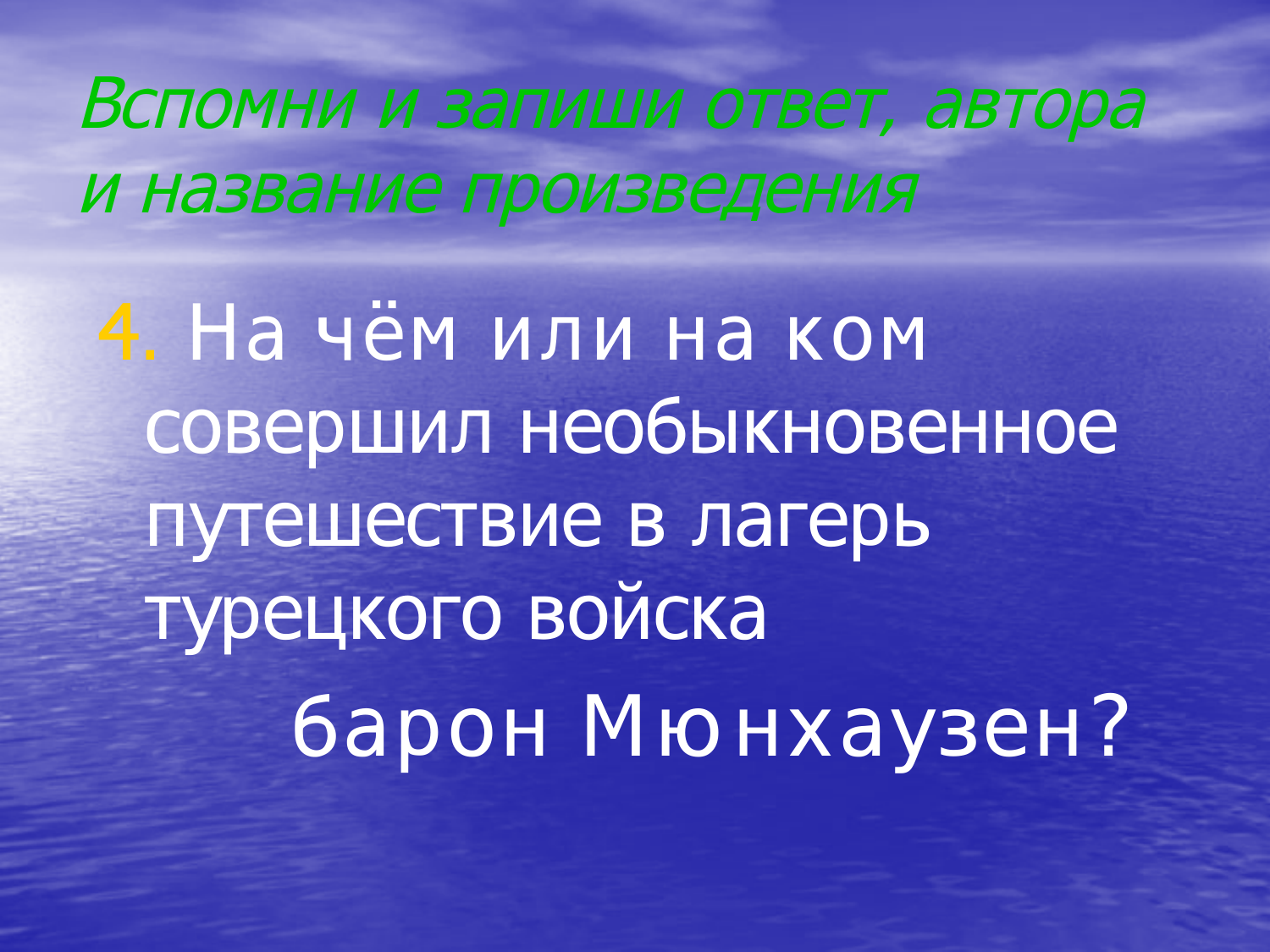

# Вспомни и запиши ответ, автора и название произведения
4. На чём или на ком совершил необыкновенное путешествие в лагерь турецкого войска
        барон Мюнхаузен?